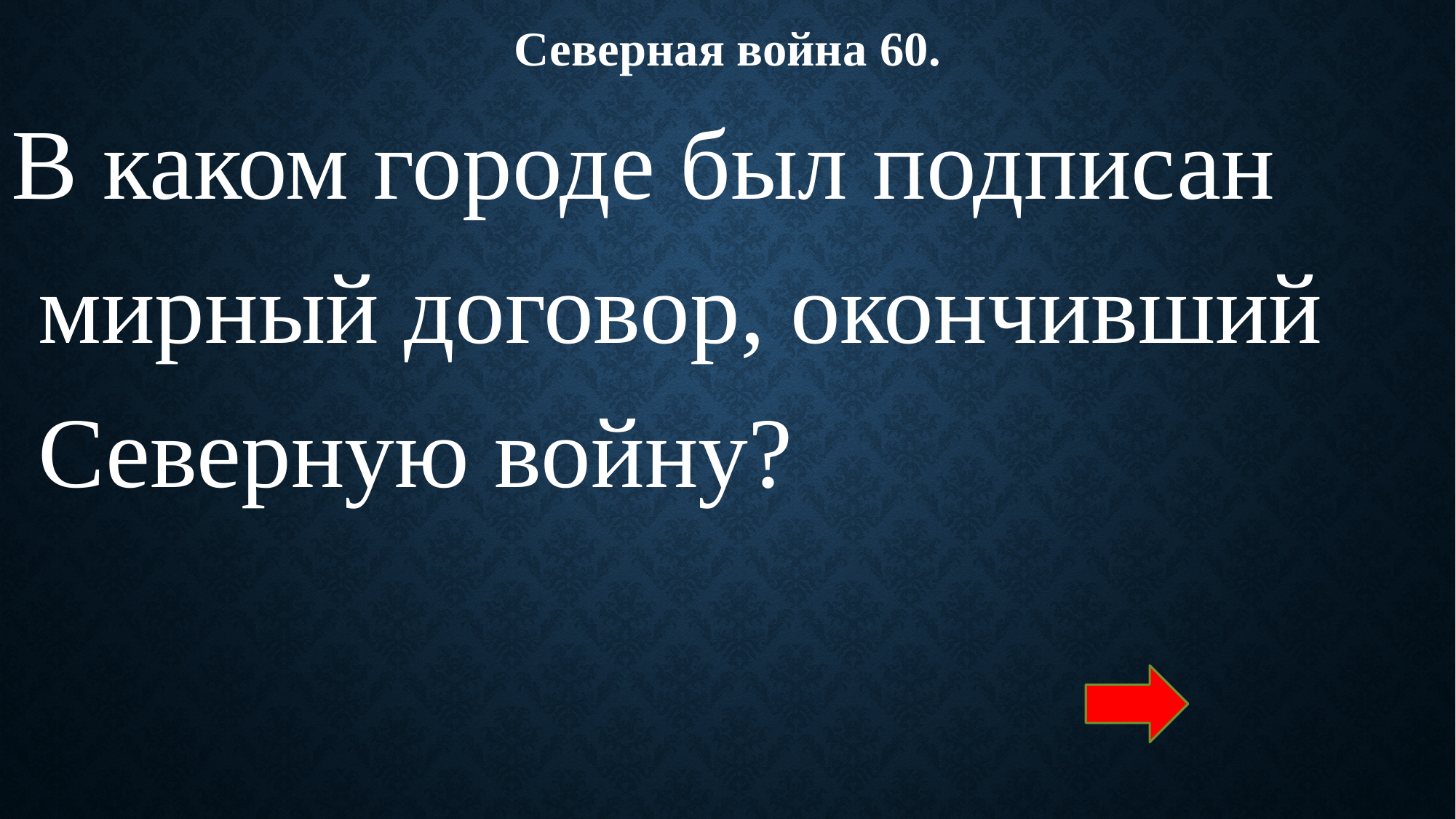

Северная война 60.
В каком городе был подписан мирный договор, окончивший Северную войну?